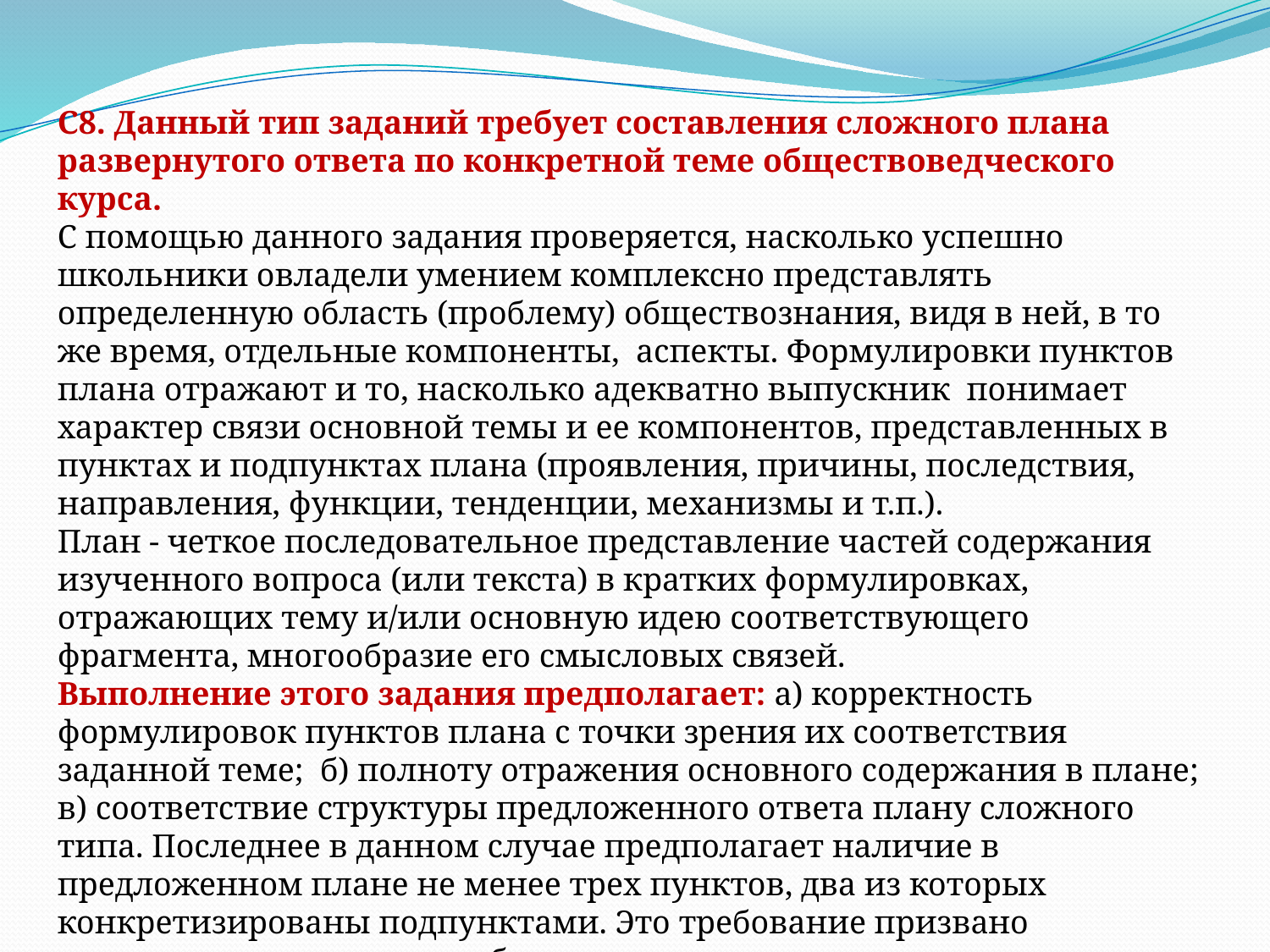

С8. Данный тип заданий требует составления сложного плана развернутого ответа по конкретной теме обществоведческого курса.
С помощью данного задания проверяется, насколько успешно школьники овладели умением комплексно представлять определенную область (проблему) обществознания, видя в ней, в то же время, отдельные компоненты,  аспекты. Формулировки пунктов плана отражают и то, насколько адекватно выпускник  понимает характер связи основной темы и ее компонентов, представленных в пунктах и подпунктах плана (проявления, причины, последствия, направления, функции, тенденции, механизмы и т.п.).
План - четкое последовательное представление частей содержания изученного вопроса (или текста) в кратких формулировках, отражающих тему и/или основную идею соответствующего фрагмента, многообразие его смысловых связей.
Выполнение этого задания предполагает: а) корректность формулировок пунктов плана с точки зрения их соответствия заданной теме;  б) полноту отражения основного содержания в плане; в) соответствие структуры предложенного ответа плану сложного типа. Последнее в данном случае предполагает наличие в предложенном плане не менее трех пунктов, два из которых конкретизированы подпунктами. Это требование призвано предотвратить появление бессодержательных, структурно однотипных планов.